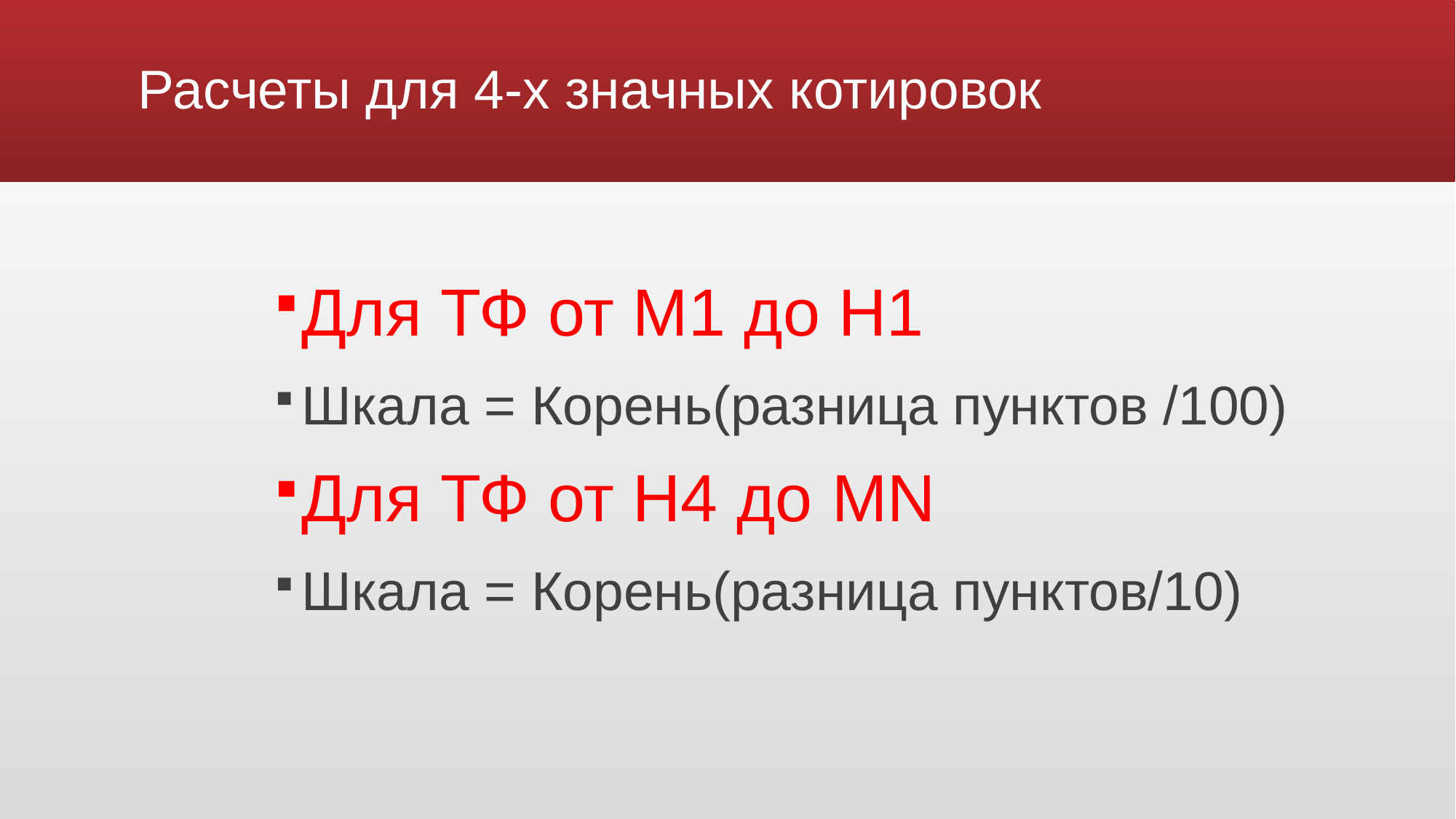

# Расчеты для 4-х значных котировок
Для ТФ от М1 до Н1
Шкала = Корень(разница пунктов /100)
Для ТФ от Н4 до MN
Шкала = Корень(разница пунктов/10)